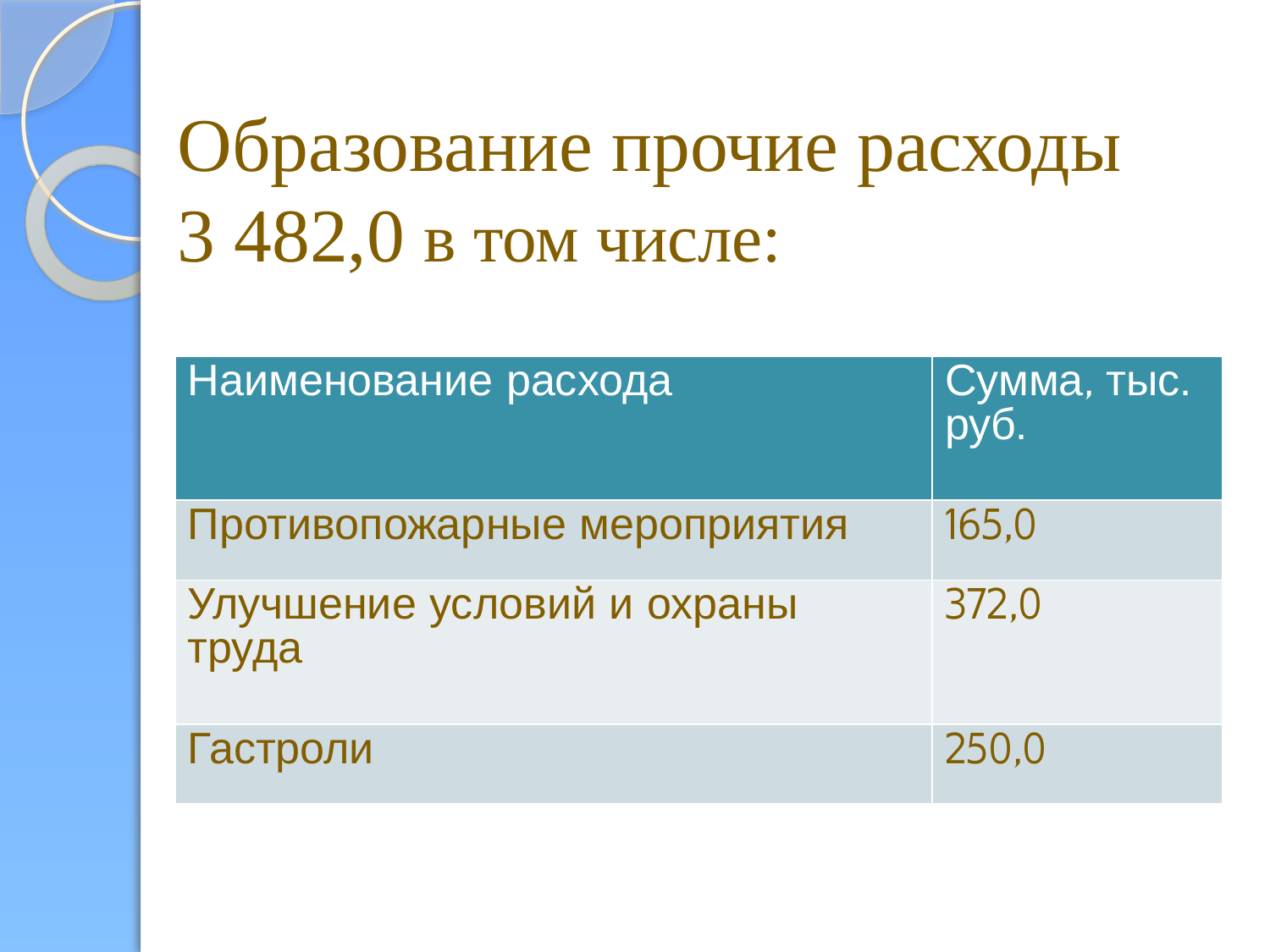

# Образование прочие расходы   3 482,0 в том числе:
| Наименование расхода | Сумма, тыс. руб. |
| --- | --- |
| Противопожарные мероприятия | 165,0 |
| Улучшение условий и охраны труда | 372,0 |
| Гастроли | 250,0 |